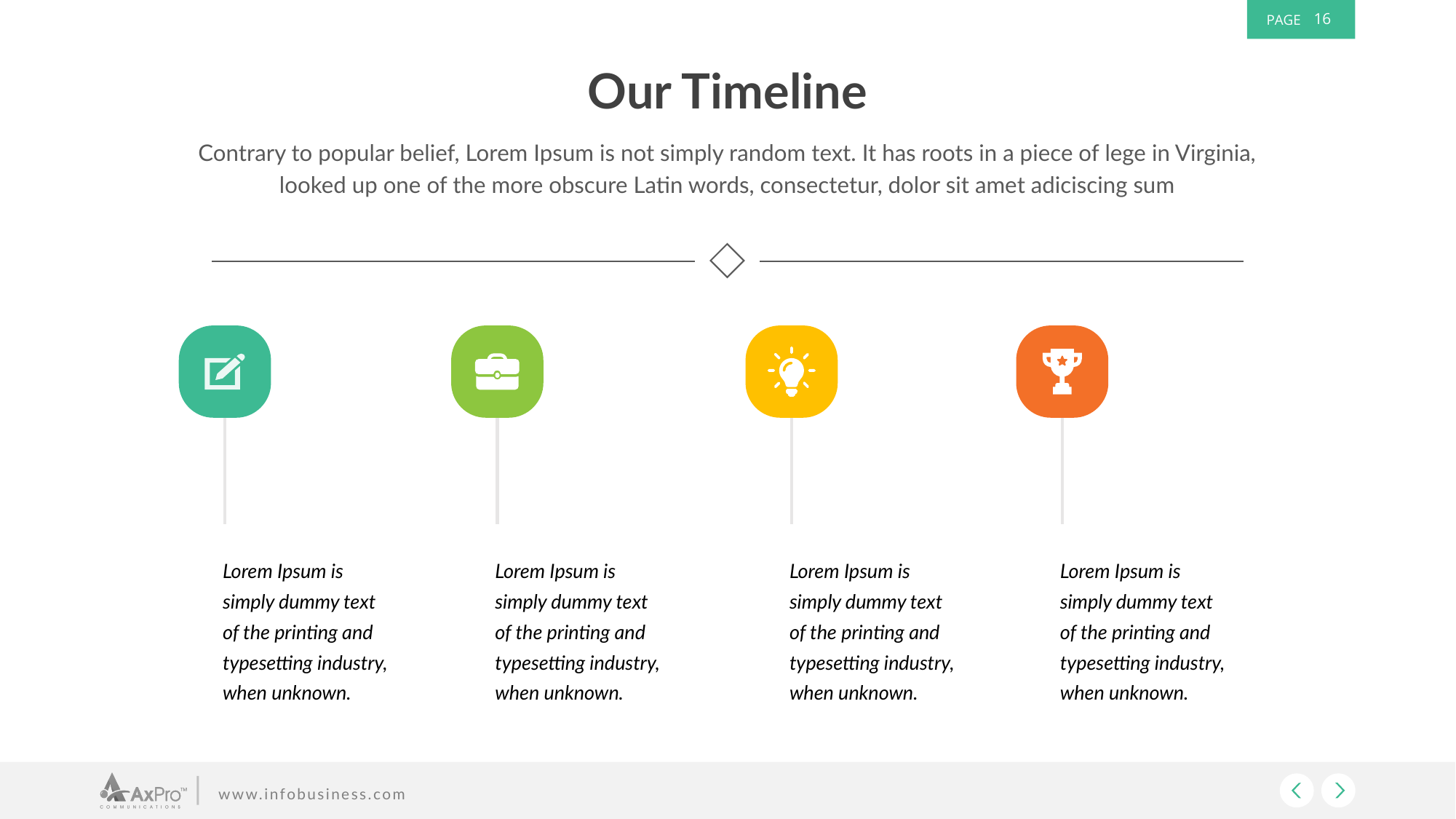

16
Our Timeline
Contrary to popular belief, Lorem Ipsum is not simply random text. It has roots in a piece of lege in Virginia, looked up one of the more obscure Latin words, consectetur, dolor sit amet adiciscing sum

Lorem Ipsum is simply dummy text of the printing and typesetting industry, when unknown.
Lorem Ipsum is simply dummy text of the printing and typesetting industry, when unknown.
Lorem Ipsum is simply dummy text of the printing and typesetting industry, when unknown.
Lorem Ipsum is simply dummy text of the printing and typesetting industry, when unknown.
www.infobusiness.com